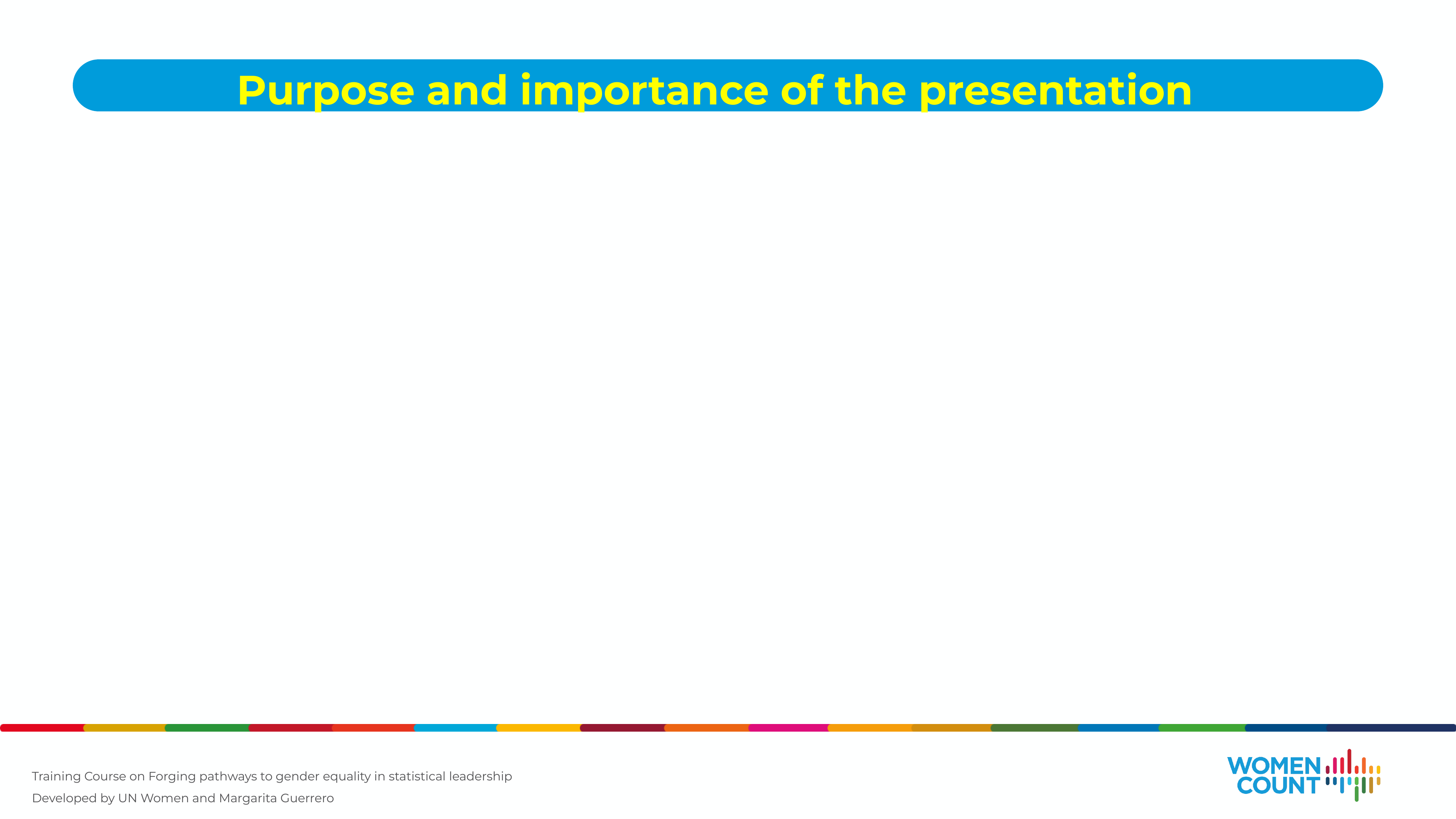

Purpose and importance of the presentation
Training Course on Forging pathways to gender equality in statistical leadership
Developed by UN Women and Margarita Guerrero